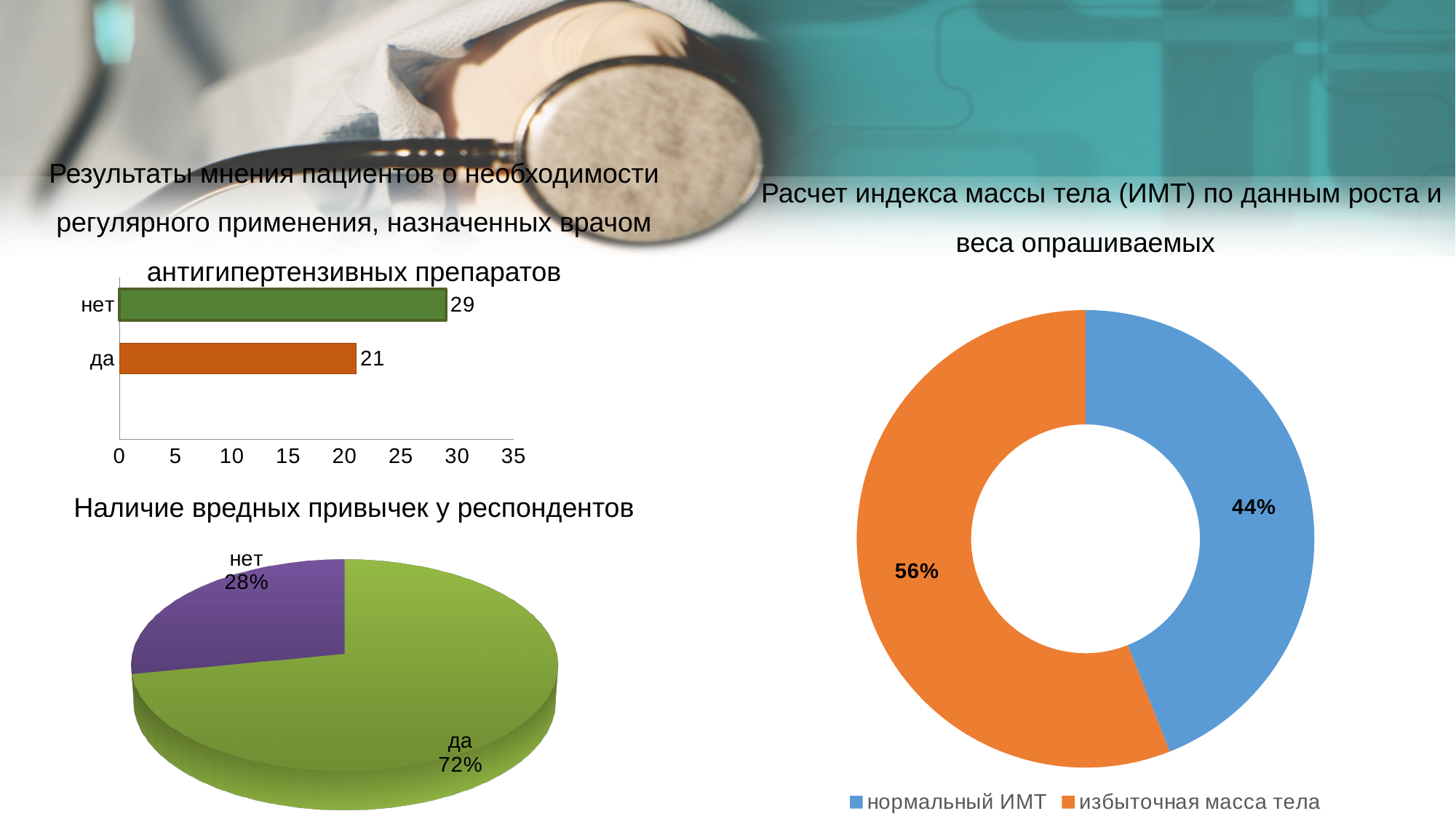

Результаты мнения пациентов о необходимости регулярного применения, назначенных врачом антигипертензивных препаратов
Расчет индекса массы тела (ИМТ) по данным роста и веса опрашиваемых

### Chart

| Category |  |
|---|---|
|  | None |
| да | 21.0 |
| нет | 29.0 |

### Chart

| Category |  |
|---|---|
| нормальный ИМТ | 22.0 |
| избыточная масса тела | 28.0 |
Наличие вредных привычек у респондентов

[unsupported chart]